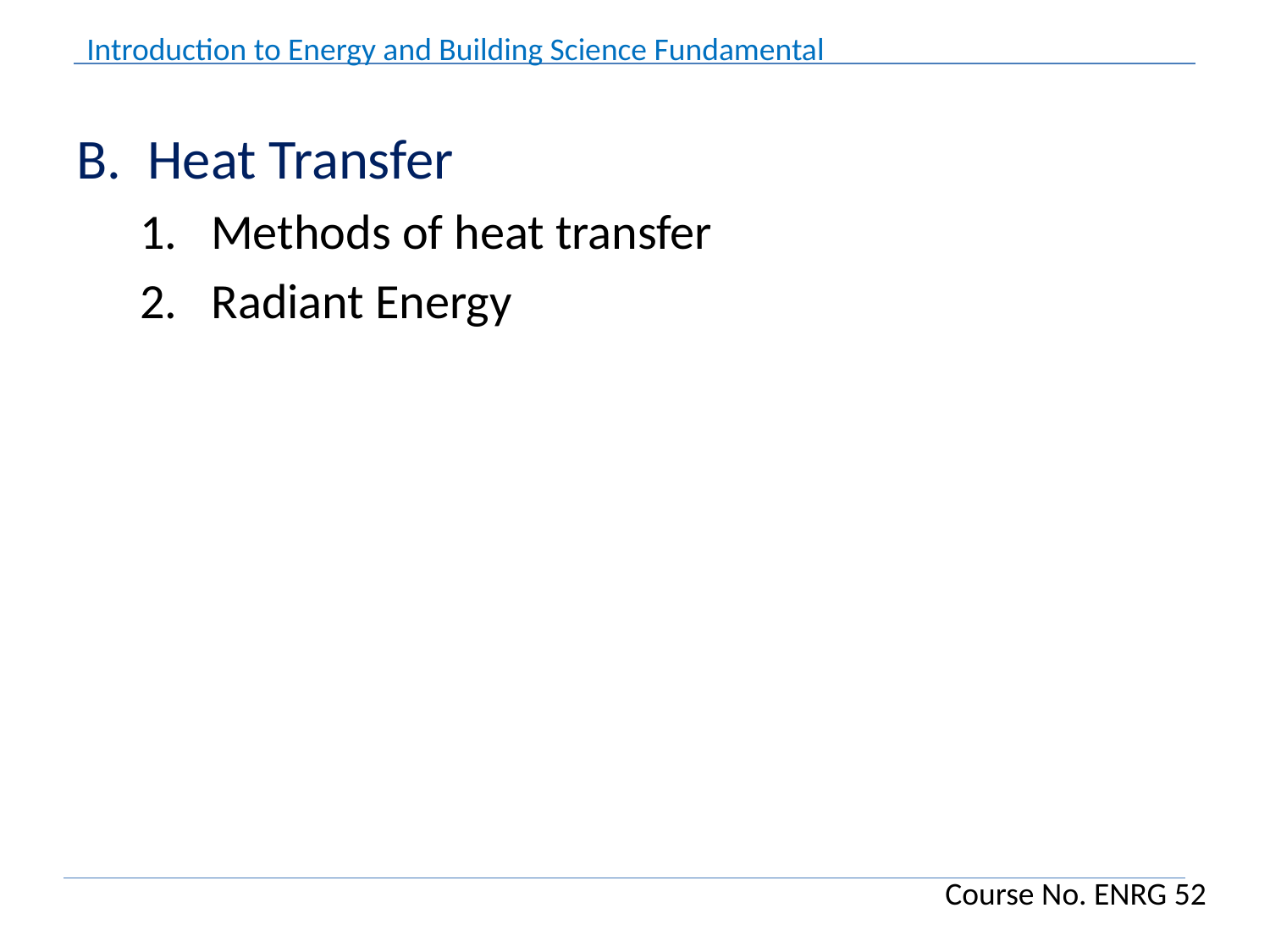

Heat Transfer
Methods of heat transfer
Radiant Energy